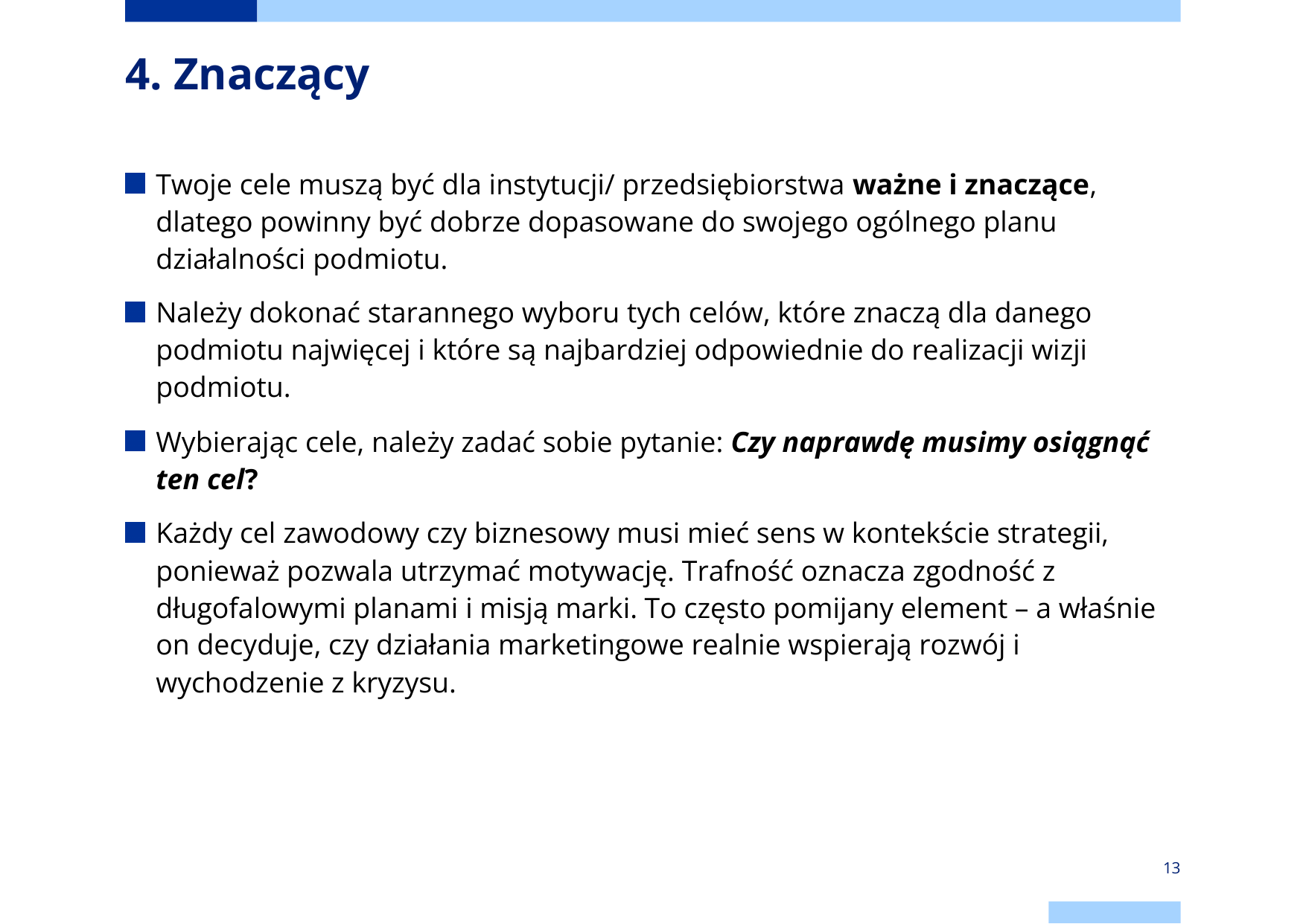

# 4. Znaczący
Twoje cele muszą być dla instytucji/ przedsiębiorstwa ważne i znaczące, dlatego powinny być dobrze dopasowane do swojego ogólnego planu działalności podmiotu.
Należy dokonać starannego wyboru tych celów, które znaczą dla danego podmiotu najwięcej i które są najbardziej odpowiednie do realizacji wizji podmiotu.
Wybierając cele, należy zadać sobie pytanie: Czy naprawdę musimy osiągnąć ten cel?
Każdy cel zawodowy czy biznesowy musi mieć sens w kontekście strategii, ponieważ pozwala utrzymać motywację. Trafność oznacza zgodność z długofalowymi planami i misją marki. To często pomijany element – a właśnie on decyduje, czy działania marketingowe realnie wspierają rozwój i wychodzenie z kryzysu.

13